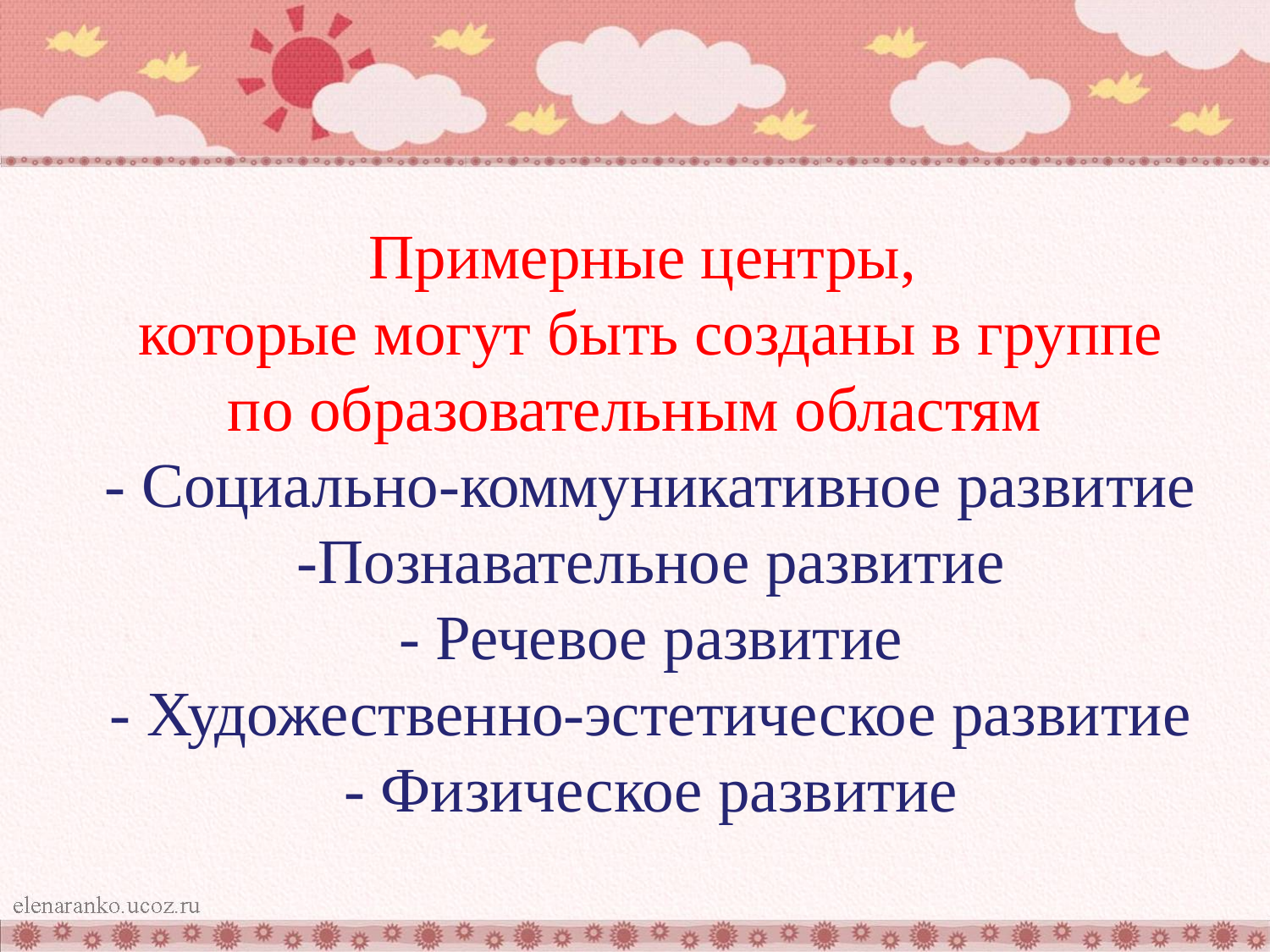

Примерные центры,
которые могут быть созданы в группе по образовательным областям
- Социально-коммуникативное развитие
-Познавательное развитие
- Речевое развитие
- Художественно-эстетическое развитие
- Физическое развитие